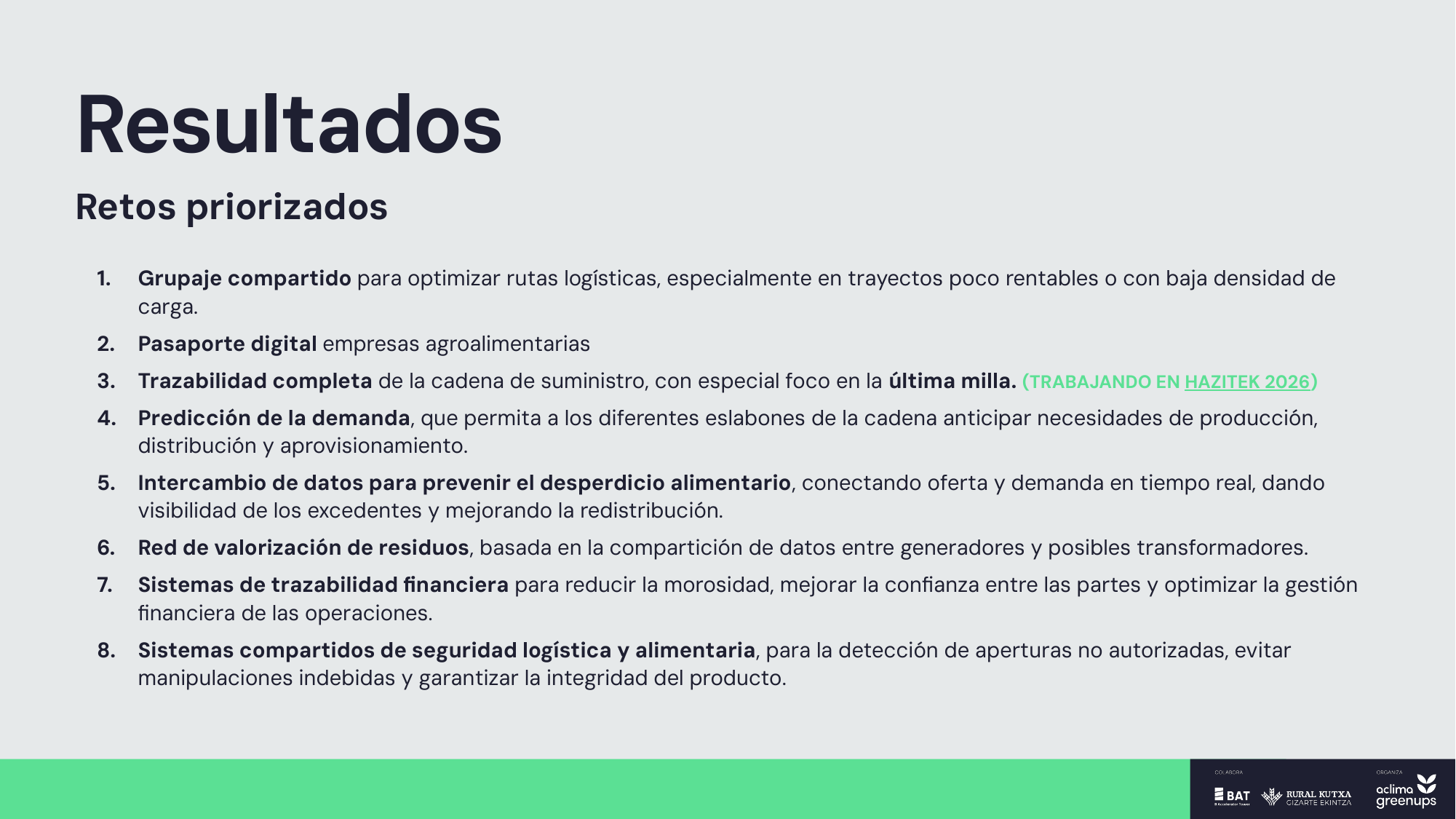

# Resultados
Retos priorizados
Grupaje compartido para optimizar rutas logísticas, especialmente en trayectos poco rentables o con baja densidad de carga.
Pasaporte digital empresas agroalimentarias
Trazabilidad completa de la cadena de suministro, con especial foco en la última milla. (TRABAJANDO EN HAZITEK 2026)
Predicción de la demanda, que permita a los diferentes eslabones de la cadena anticipar necesidades de producción, distribución y aprovisionamiento.
Intercambio de datos para prevenir el desperdicio alimentario, conectando oferta y demanda en tiempo real, dando visibilidad de los excedentes y mejorando la redistribución.
Red de valorización de residuos, basada en la compartición de datos entre generadores y posibles transformadores.
Sistemas de trazabilidad financiera para reducir la morosidad, mejorar la confianza entre las partes y optimizar la gestión financiera de las operaciones.
Sistemas compartidos de seguridad logística y alimentaria, para la detección de aperturas no autorizadas, evitar manipulaciones indebidas y garantizar la integridad del producto.